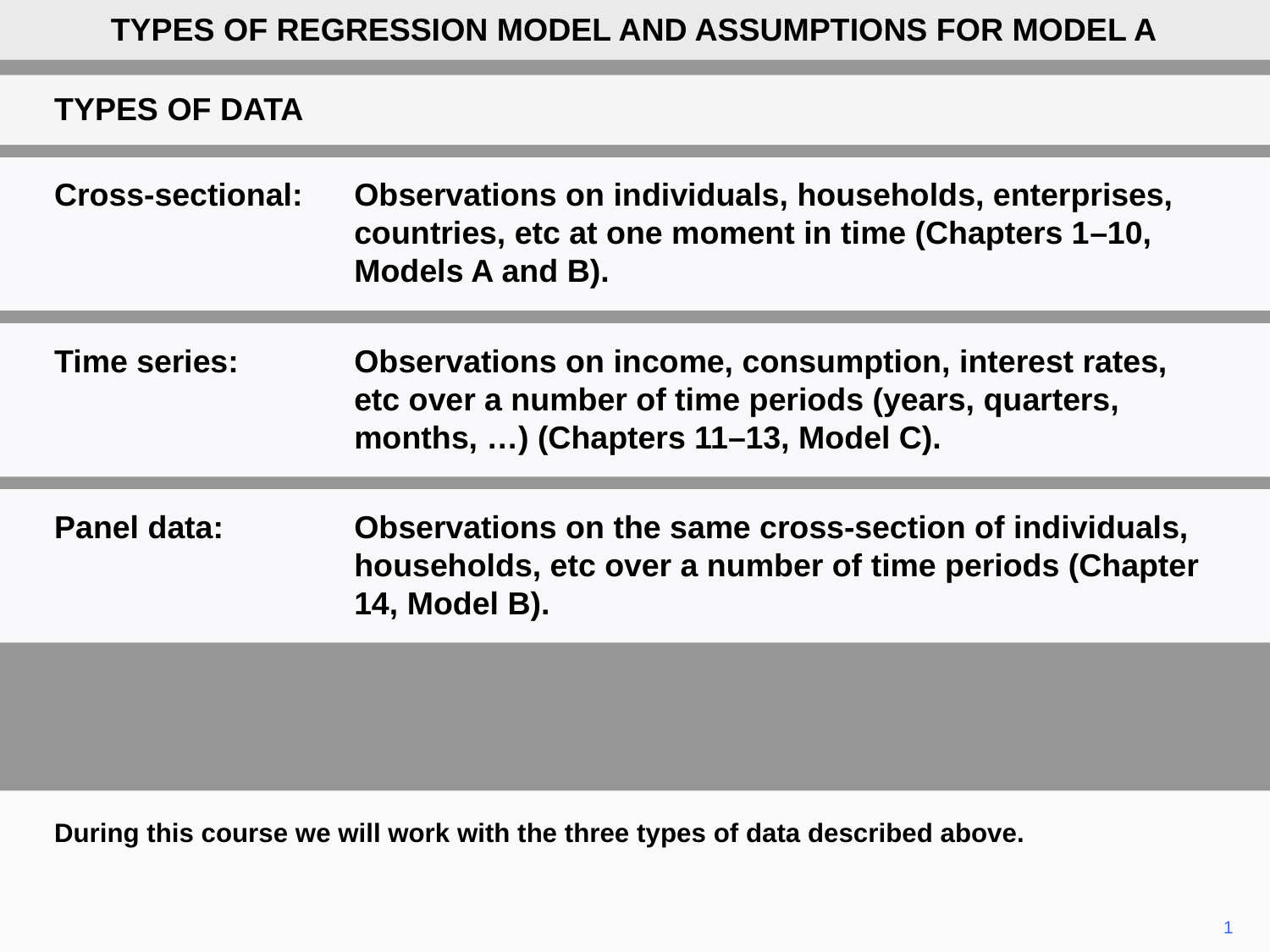

TYPES OF REGRESSION MODEL AND ASSUMPTIONS FOR MODEL A

TYPES OF DATA

Cross-sectional:	Observations on individuals, households, enterprises, countries, etc at one moment in time (Chapters 1–10, Models A and B).

Time series:	Observations on income, consumption, interest rates, etc over a number of time periods (years, quarters, months, …) (Chapters 11–13, Model C).

Panel data:	Observations on the same cross-section of individuals, households, etc over a number of time periods (Chapter 14, Model B).

During this course we will work with the three types of data described above.
	1